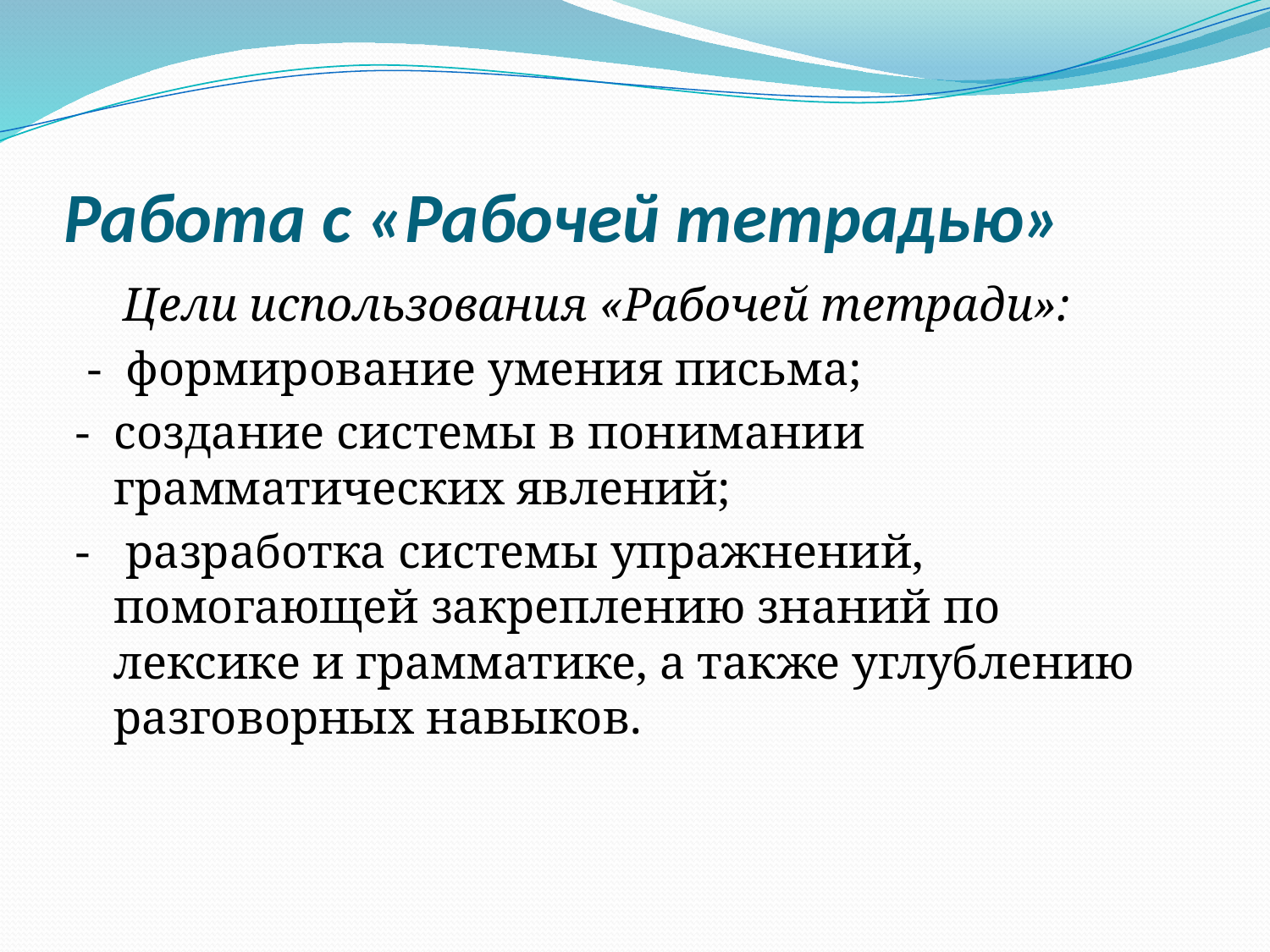

# Работа с «Рабочей тетрадью»
    Цели использования «Рабочей тетради»:
 -  формирование умения письма;
-  создание системы в понимании грамматических явлений;
-   разработка системы упражнений, помогающей закреплению знаний по лексике и грамматике, а также углублению разговорных навыков.